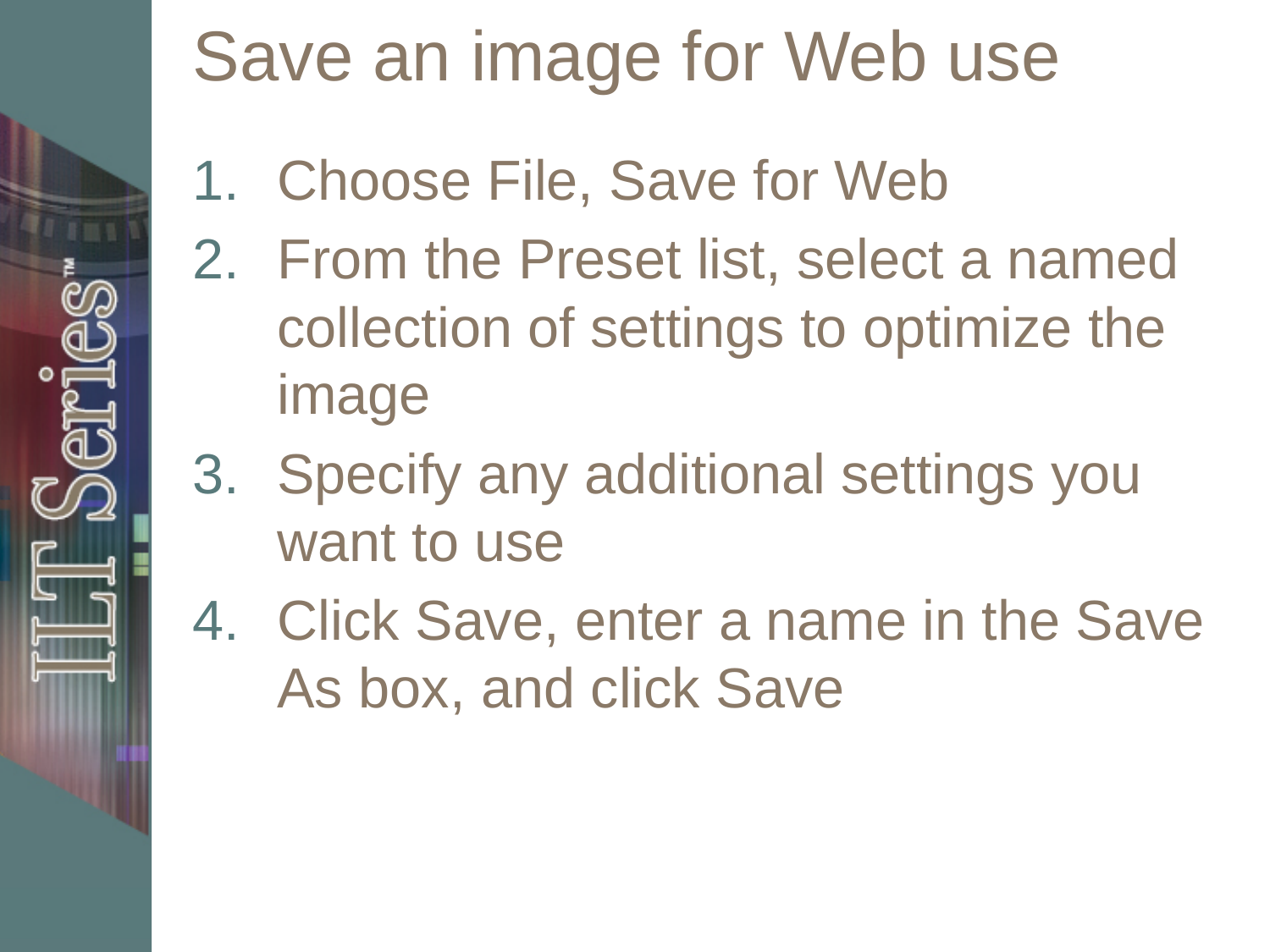

# Save an image for Web use
Choose File, Save for Web
From the Preset list, select a named collection of settings to optimize the image
Specify any additional settings you want to use
Click Save, enter a name in the Save As box, and click Save